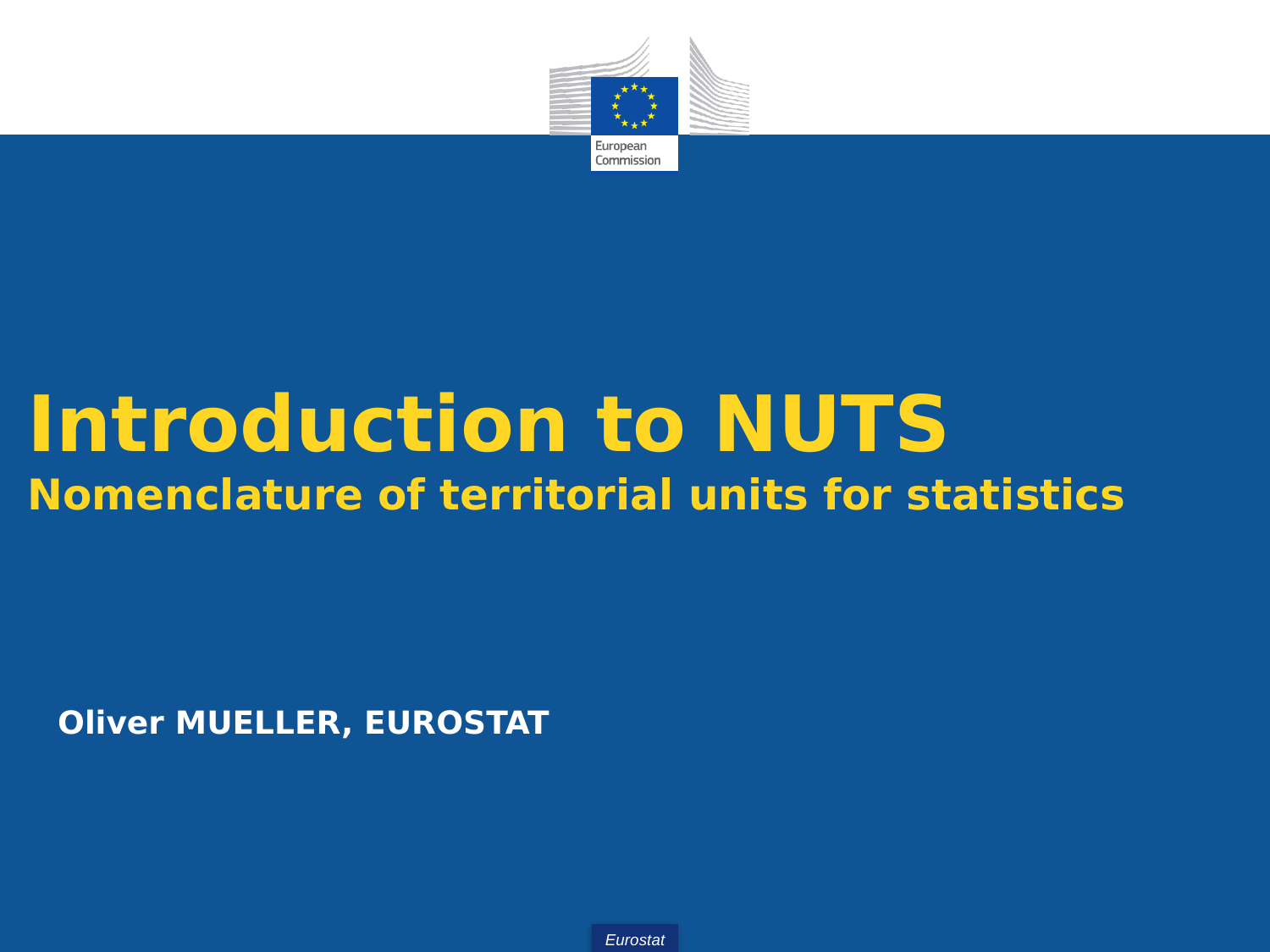

Introduction to NUTS
Nomenclature of territorial units for statistics
Oliver MUELLER, EUROSTAT